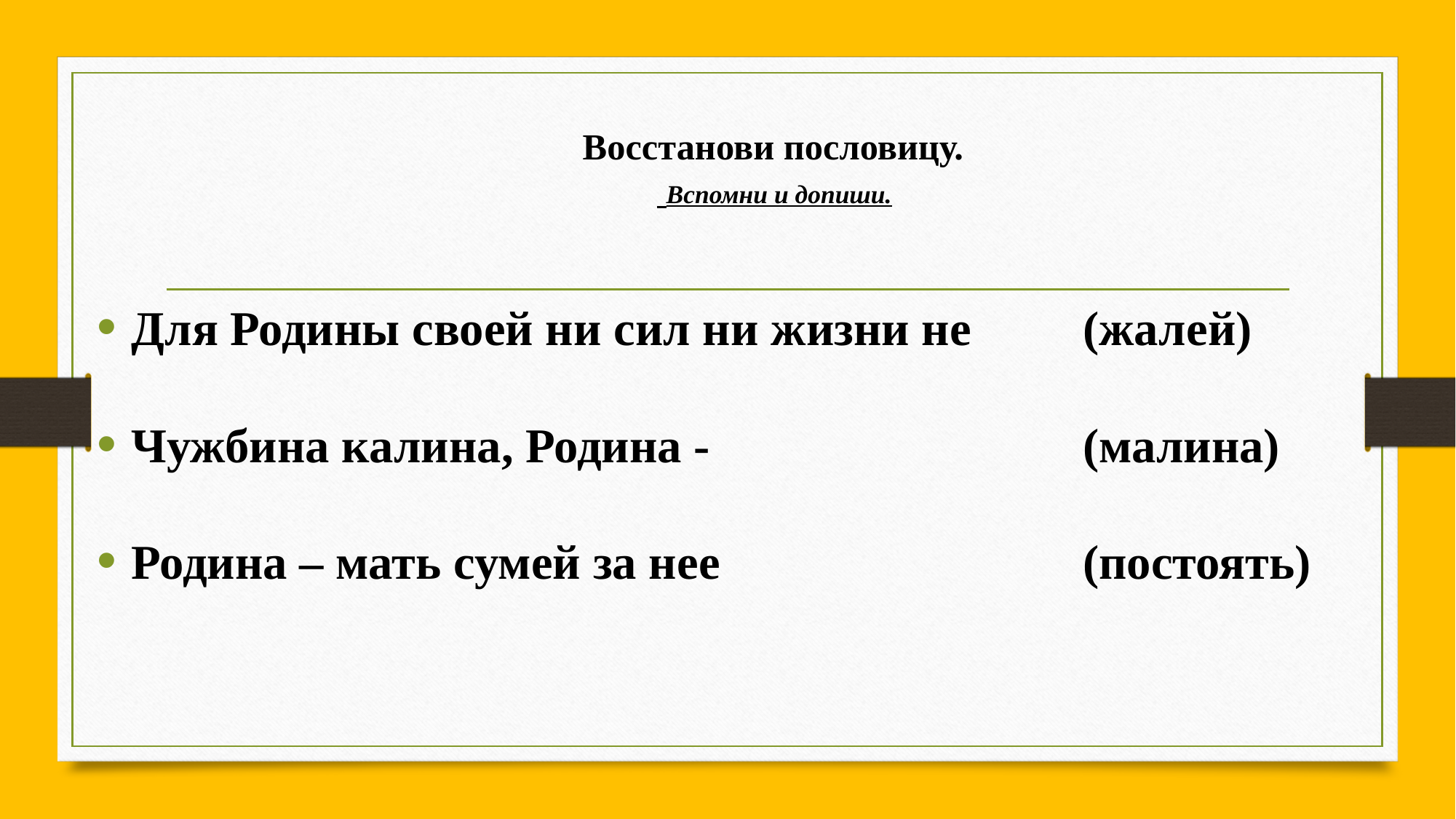

# Восстанови пословицу. Вспомни и допиши.
Для Родины своей ни сил ни жизни не

Чужбина калина, Родина -

Родина – мать сумей за нее

(жалей)

(малина)

(постоять)